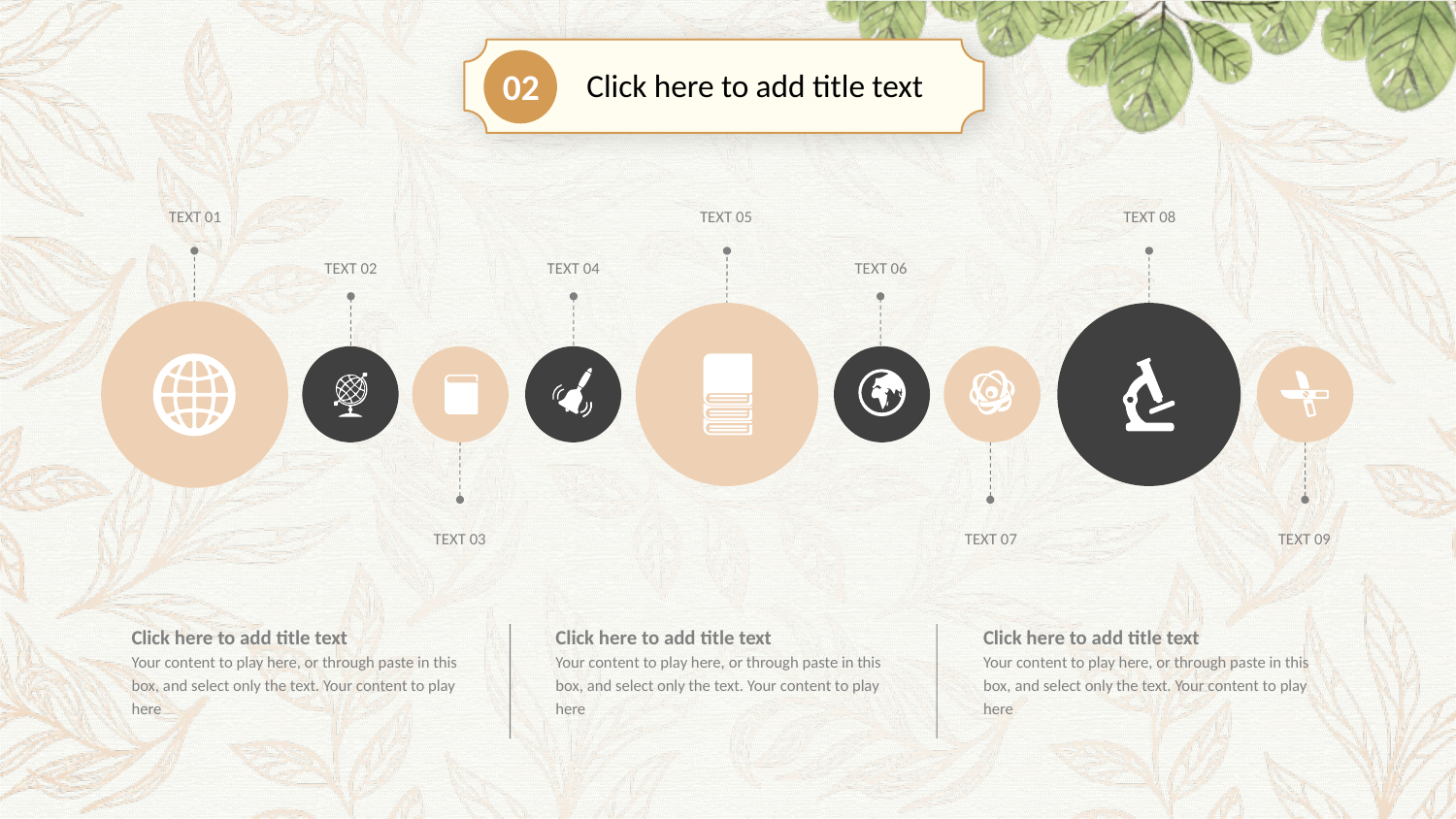

02
Click here to add title text
TEXT 01
TEXT 05
TEXT 08

TEXT 02
TEXT 04
TEXT 06

TEXT 03
TEXT 07
TEXT 09
Click here to add title text
Your content to play here, or through paste in this box, and select only the text. Your content to play here
Click here to add title text
Your content to play here, or through paste in this box, and select only the text. Your content to play here
Click here to add title text
Your content to play here, or through paste in this box, and select only the text. Your content to play here